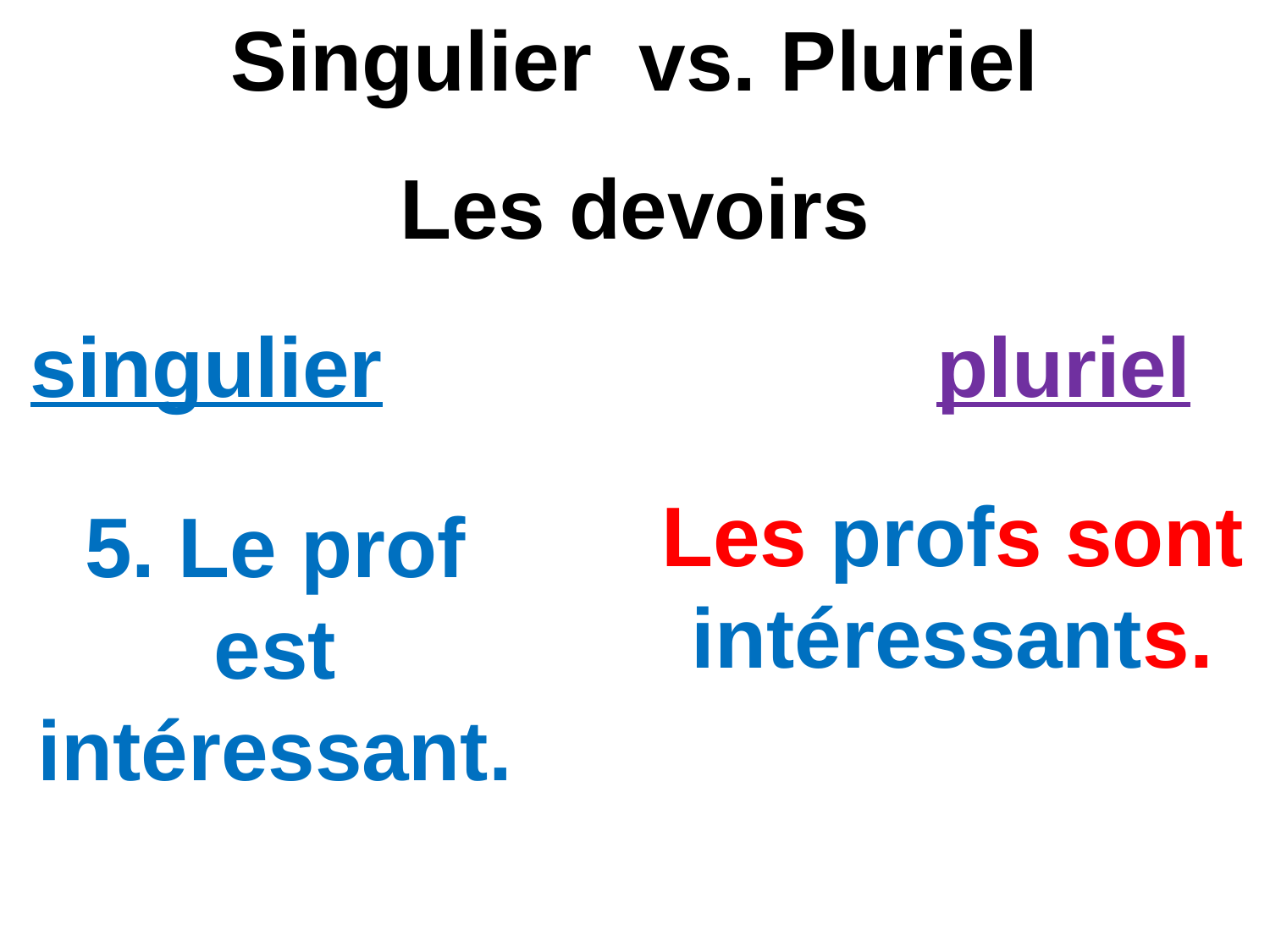

Singulier  vs. Pluriel
Les devoirs
singulier
pluriel
Les profs sont intéressants.
5. Le prof est intéressant.